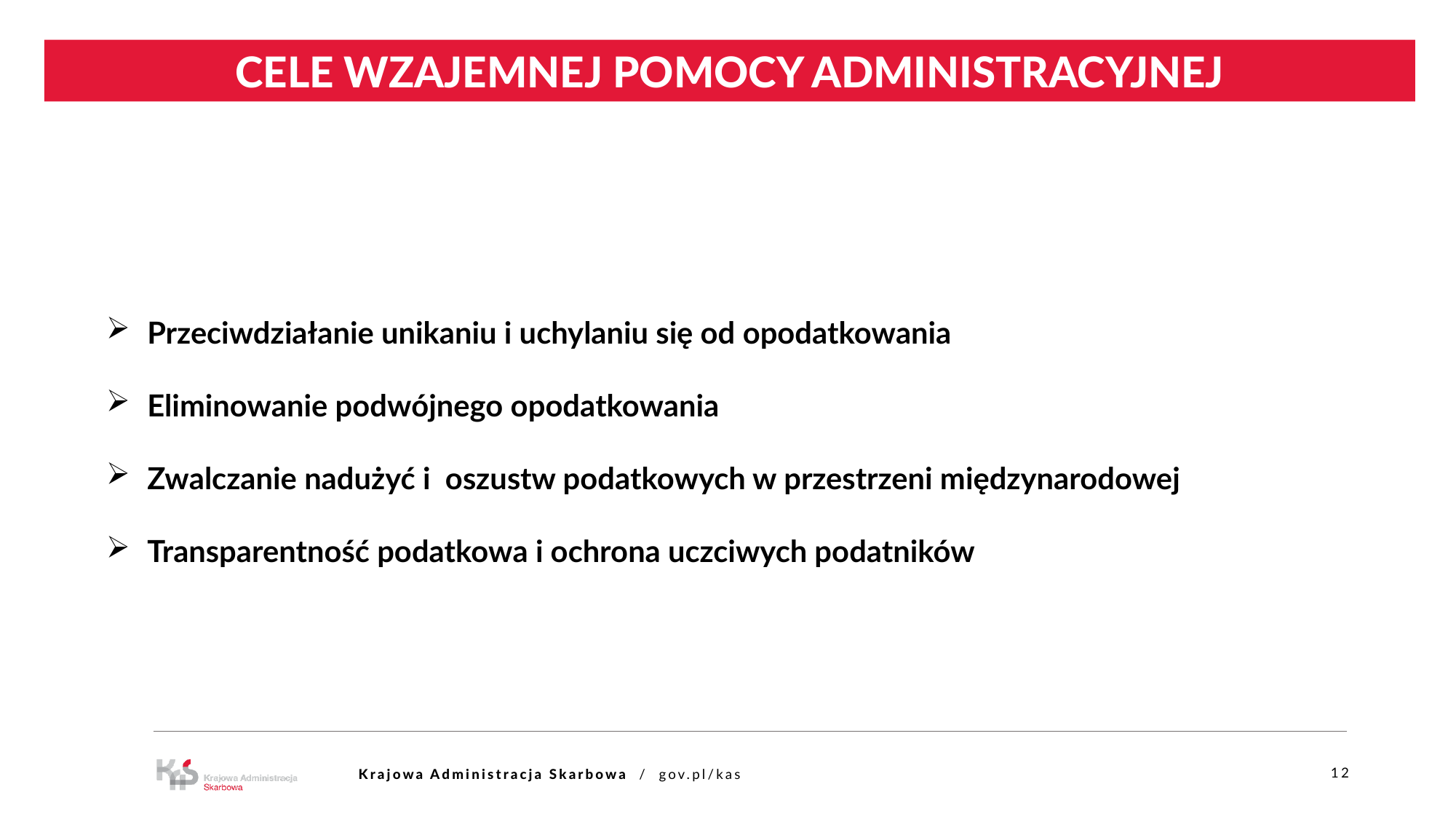

CELE WZAJEMNEJ POMOCY ADMINISTRACYJNEJ
Przeciwdziałanie unikaniu i uchylaniu się od opodatkowania
Eliminowanie podwójnego opodatkowania
Zwalczanie nadużyć i  oszustw podatkowych w przestrzeni międzynarodowej
Transparentność podatkowa i ochrona uczciwych podatników